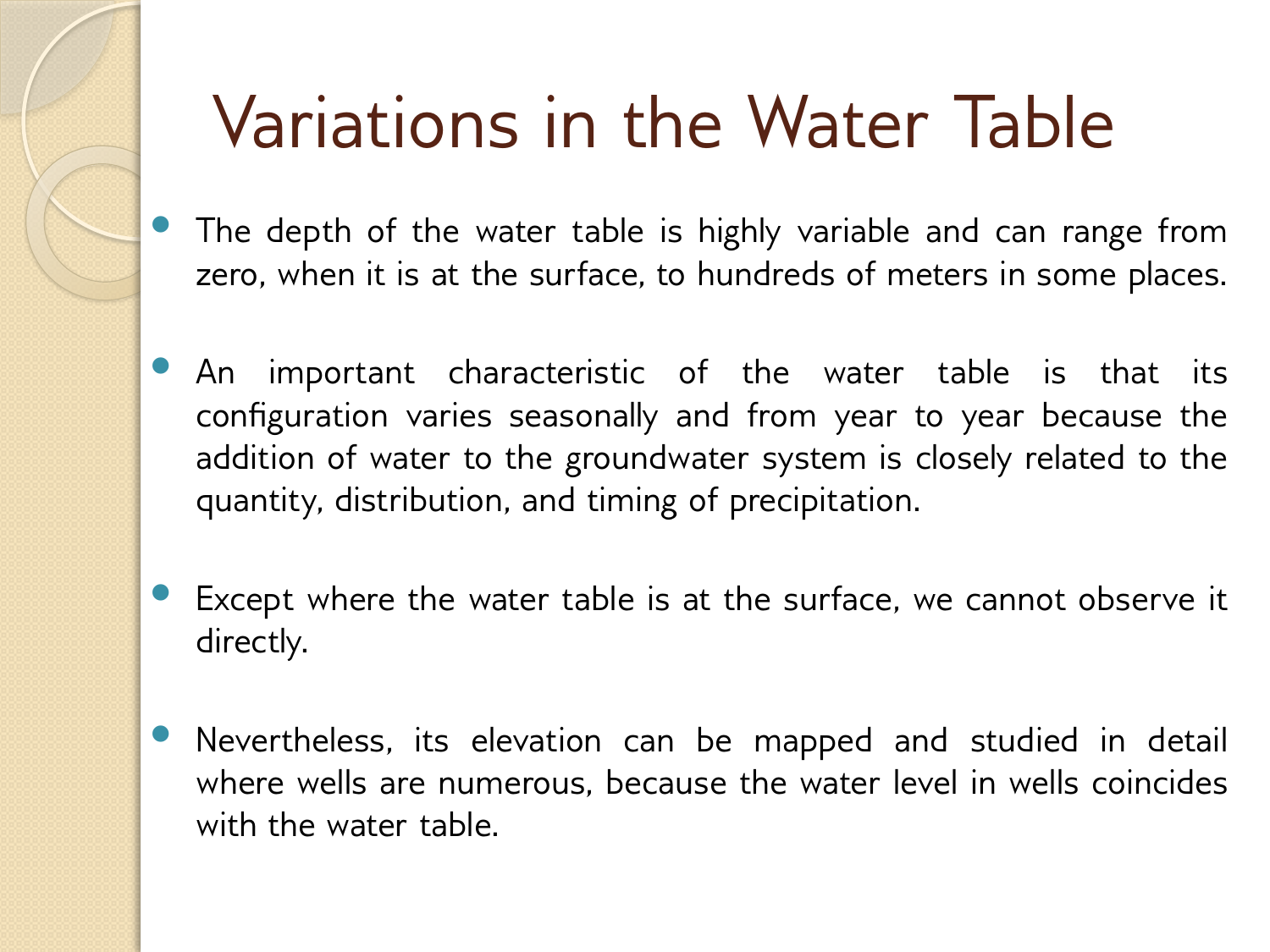

# Variations in the Water Table
The depth of the water table is highly variable and can range from zero, when it is at the surface, to hundreds of meters in some places.

An important characteristic of the water table is that its configuration varies seasonally and from year to year because the addition of water to the groundwater system is closely related to the quantity, distribution, and timing of precipitation.

Except where the water table is at the surface, we cannot observe it directly.

Nevertheless, its elevation can be mapped and studied in detail where wells are numerous, because the water level in wells coincides with the water table.